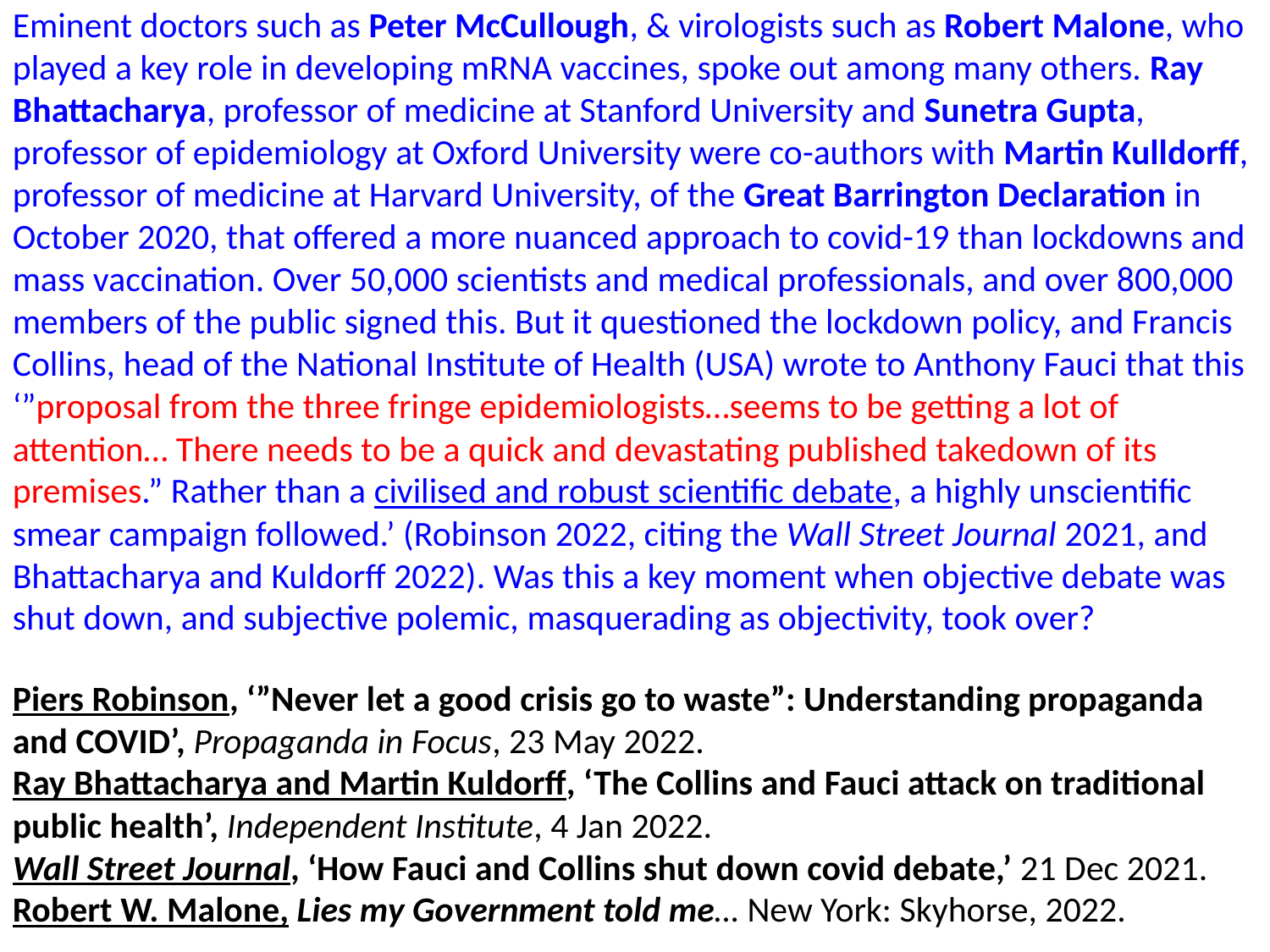

Eminent doctors such as Peter McCullough, & virologists such as Robert Malone, who played a key role in developing mRNA vaccines, spoke out among many others. Ray Bhattacharya, professor of medicine at Stanford University and Sunetra Gupta, professor of epidemiology at Oxford University were co-authors with Martin Kulldorff, professor of medicine at Harvard University, of the Great Barrington Declaration in October 2020, that offered a more nuanced approach to covid-19 than lockdowns and mass vaccination. Over 50,000 scientists and medical professionals, and over 800,000 members of the public signed this. But it questioned the lockdown policy, and Francis Collins, head of the National Institute of Health (USA) wrote to Anthony Fauci that this ‘”proposal from the three fringe epidemiologists…seems to be getting a lot of attention… There needs to be a quick and devastating published takedown of its premises.” Rather than a civilised and robust scientific debate, a highly unscientific smear campaign followed.’ (Robinson 2022, citing the Wall Street Journal 2021, and Bhattacharya and Kuldorff 2022). Was this a key moment when objective debate was shut down, and subjective polemic, masquerading as objectivity, took over?

Piers Robinson, ‘”Never let a good crisis go to waste”: Understanding propaganda and COVID’, Propaganda in Focus, 23 May 2022.
Ray Bhattacharya and Martin Kuldorff, ‘The Collins and Fauci attack on traditional public health’, Independent Institute, 4 Jan 2022.
Wall Street Journal, ‘How Fauci and Collins shut down covid debate,’ 21 Dec 2021.
Robert W. Malone, Lies my Government told me… New York: Skyhorse, 2022.